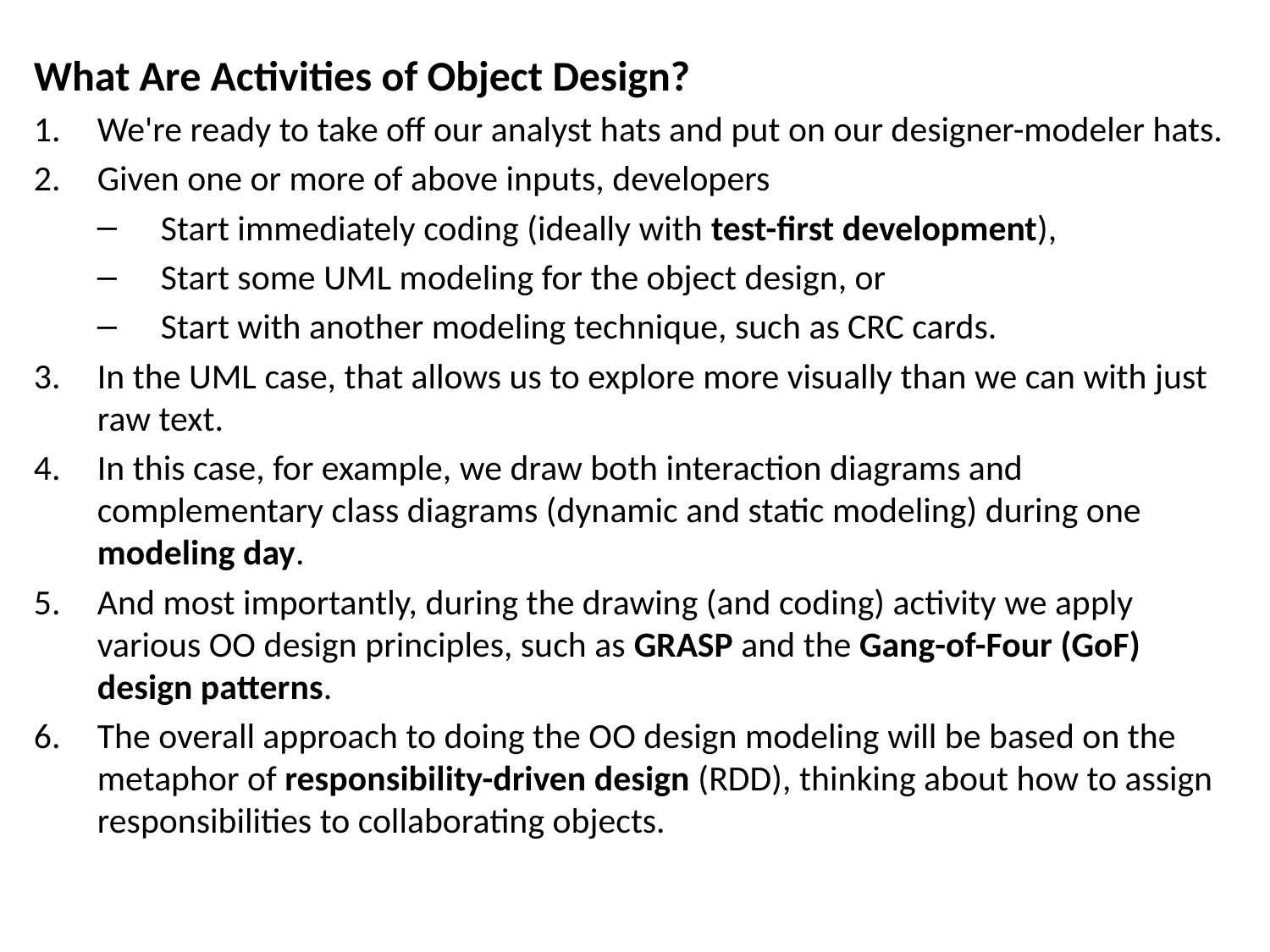

What Are Activities of Object Design?
We're ready to take off our analyst hats and put on our designer-modeler hats.
Given one or more of above inputs, developers
Start immediately coding (ideally with test-first development),
Start some UML modeling for the object design, or
Start with another modeling technique, such as CRC cards.
In the UML case, that allows us to explore more visually than we can with just raw text.
In this case, for example, we draw both interaction diagrams and complementary class diagrams (dynamic and static modeling) during one modeling day.
And most importantly, during the drawing (and coding) activity we apply various OO design principles, such as GRASP and the Gang-of-Four (GoF) design patterns.
The overall approach to doing the OO design modeling will be based on the metaphor of responsibility-driven design (RDD), thinking about how to assign responsibilities to collaborating objects.